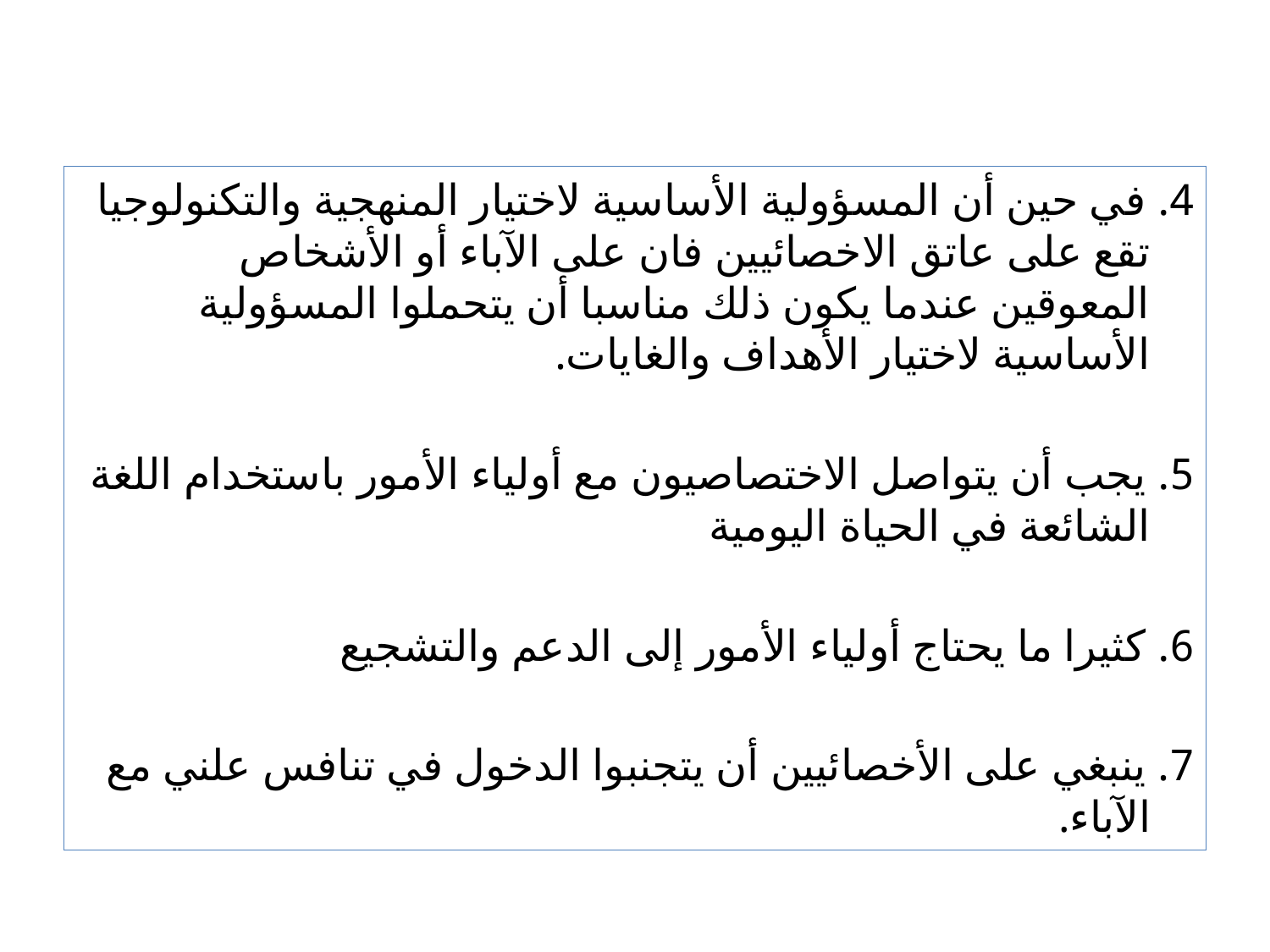

4. في حين أن المسؤولية الأساسية لاختيار المنهجية والتكنولوجيا تقع على عاتق الاخصائيين فان على الآباء أو الأشخاص المعوقين عندما يكون ذلك مناسبا أن يتحملوا المسؤولية الأساسية لاختيار الأهداف والغايات.

5. يجب أن يتواصل الاختصاصيون مع أولياء الأمور باستخدام اللغة الشائعة في الحياة اليومية

6. كثيرا ما يحتاج أولياء الأمور إلى الدعم والتشجيع

7. ينبغي على الأخصائيين أن يتجنبوا الدخول في تنافس علني مع الآباء.